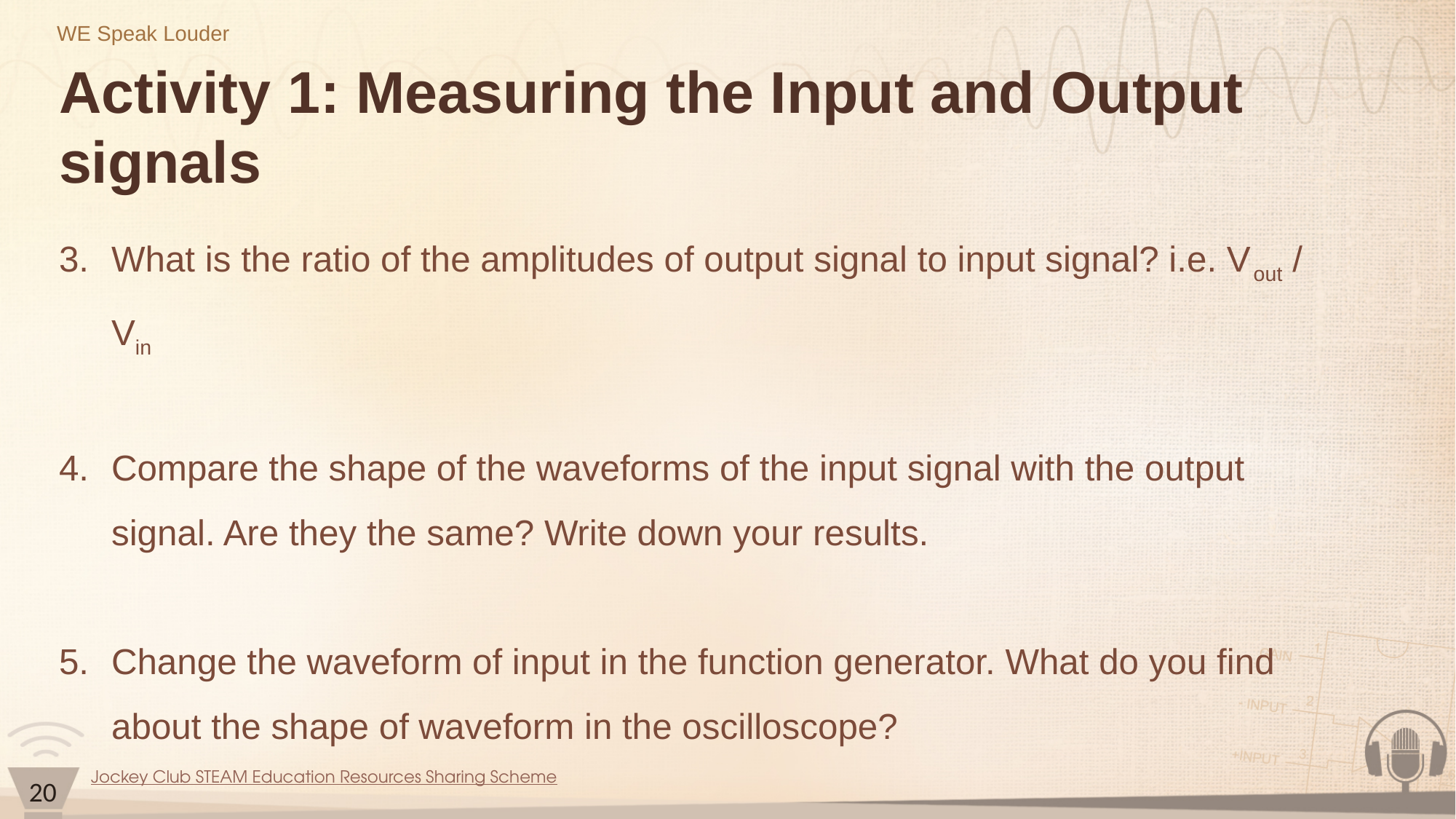

# Activity 1: Measuring the Input and Output signals
What is the ratio of the amplitudes of output signal to input signal? i.e. Vout / Vin

Compare the shape of the waveforms of the input signal with the output signal. Are they the same? Write down your results.

Change the waveform of input in the function generator. What do you find about the shape of waveform in the oscilloscope?

20